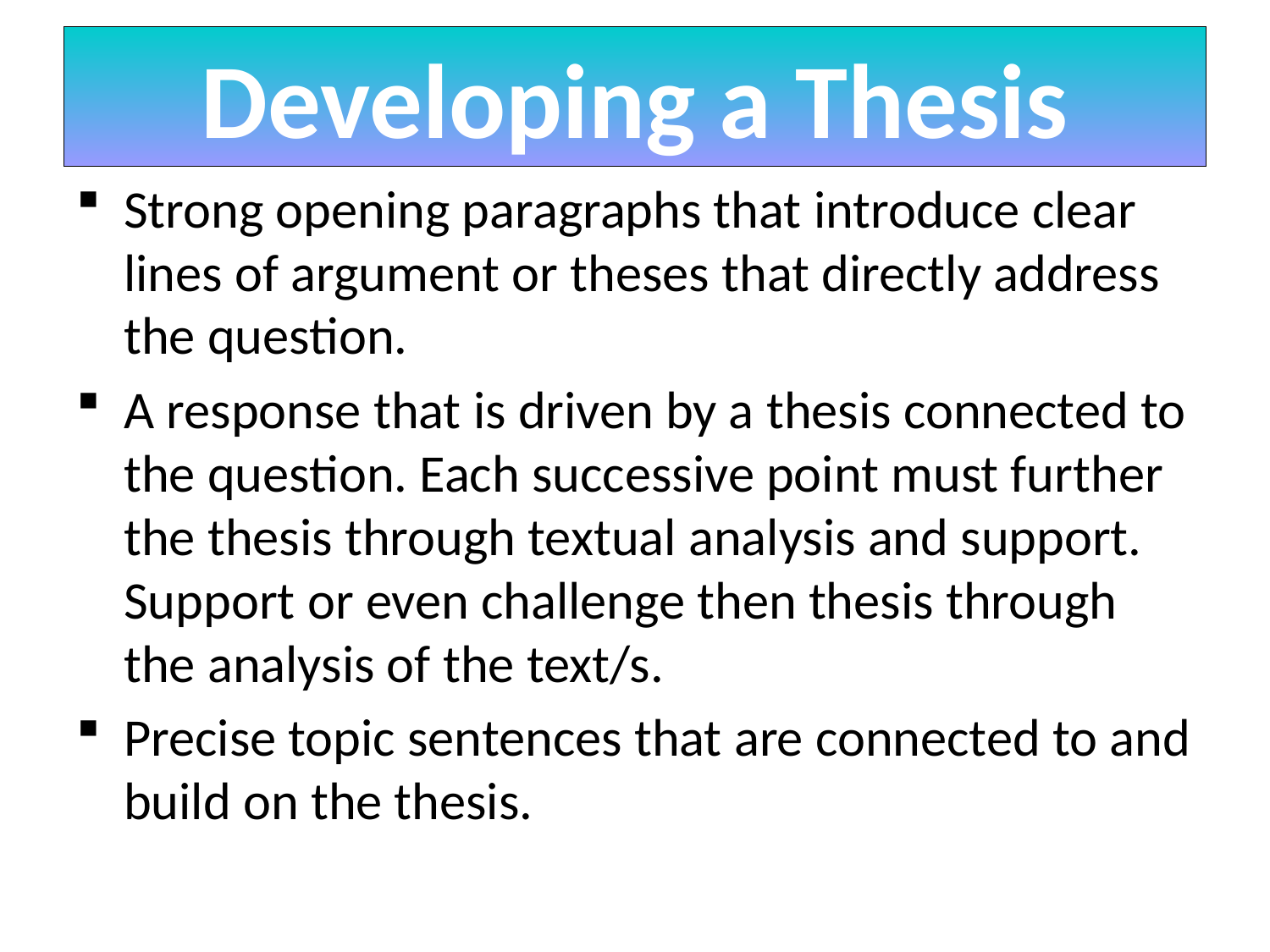

# Developing a Thesis
Strong opening paragraphs that introduce clear lines of argument or theses that directly address the question.
A response that is driven by a thesis connected to the question. Each successive point must further the thesis through textual analysis and support. Support or even challenge then thesis through the analysis of the text/s.
Precise topic sentences that are connected to and build on the thesis.